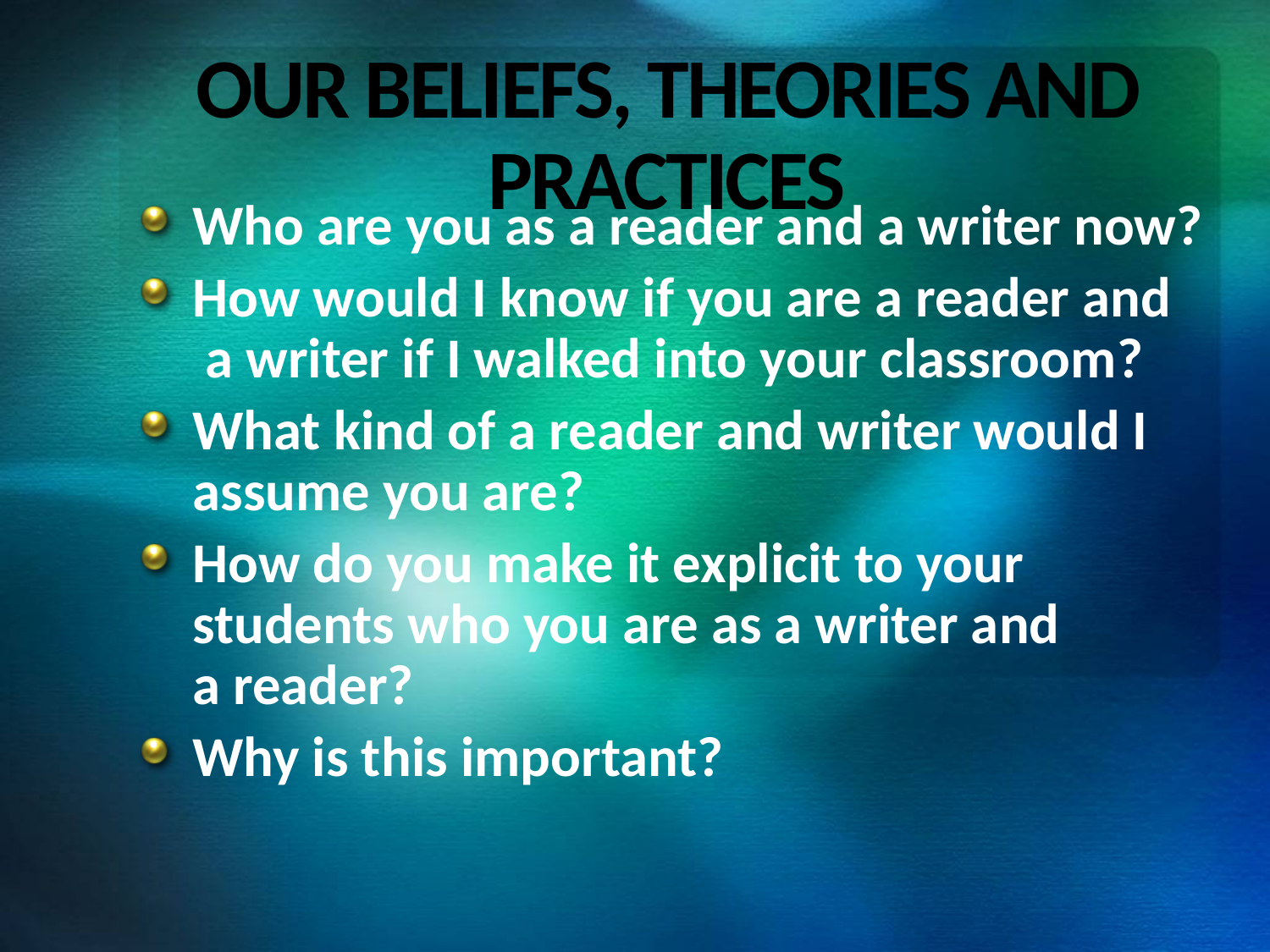

# Our Beliefs, Theories and Practices
Who are you as a reader and a writer now?
How would I know if you are a reader and    a writer if I walked into your classroom?
What kind of a reader and writer would I assume you are?
How do you make it explicit to your students who you are as a writer and          a reader?
Why is this important?